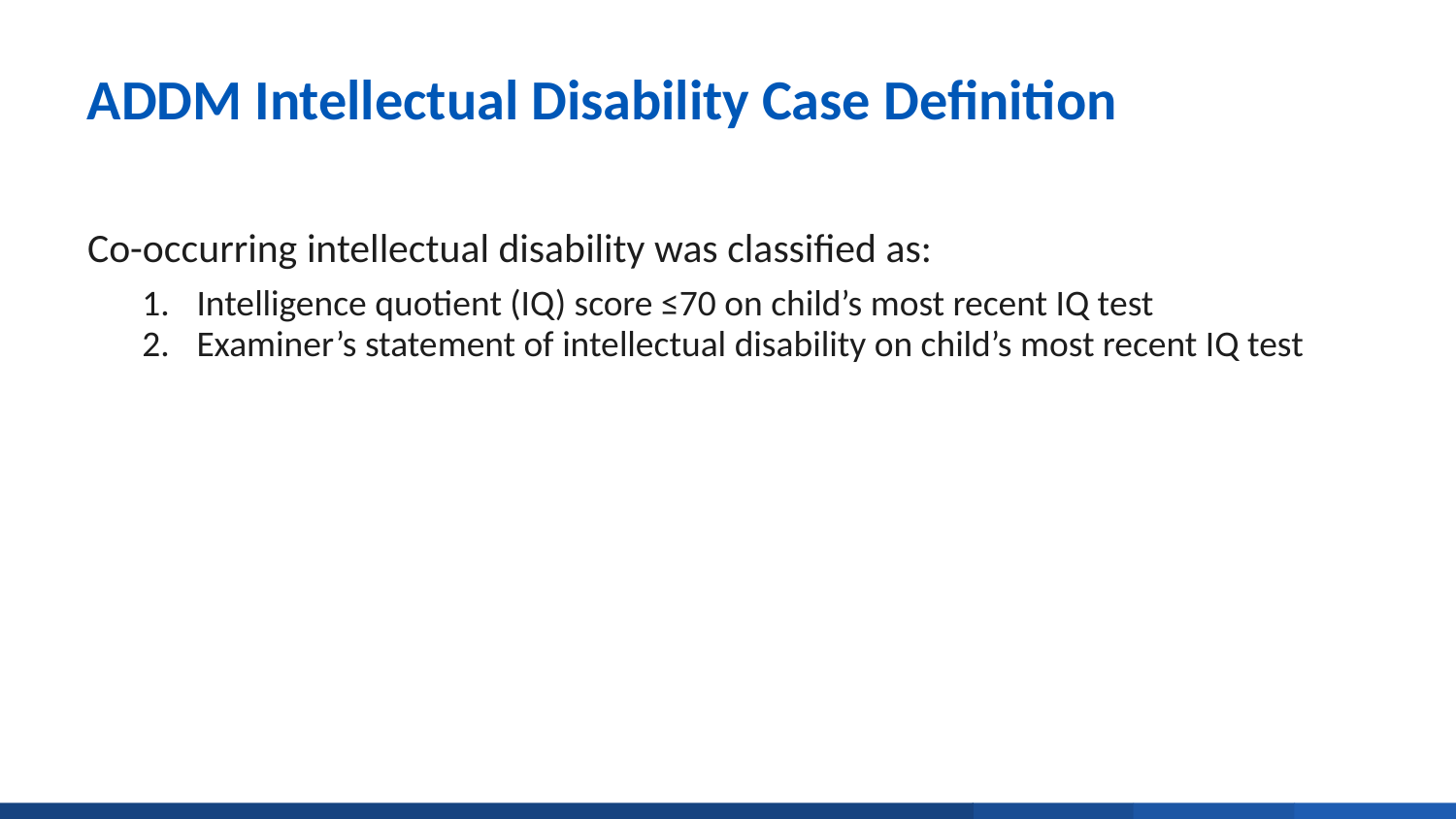

# ADDM Intellectual Disability Case Definition
Co-occurring intellectual disability was classified as:
Intelligence quotient (IQ) score ≤70 on child’s most recent IQ test
Examiner’s statement of intellectual disability on child’s most recent IQ test